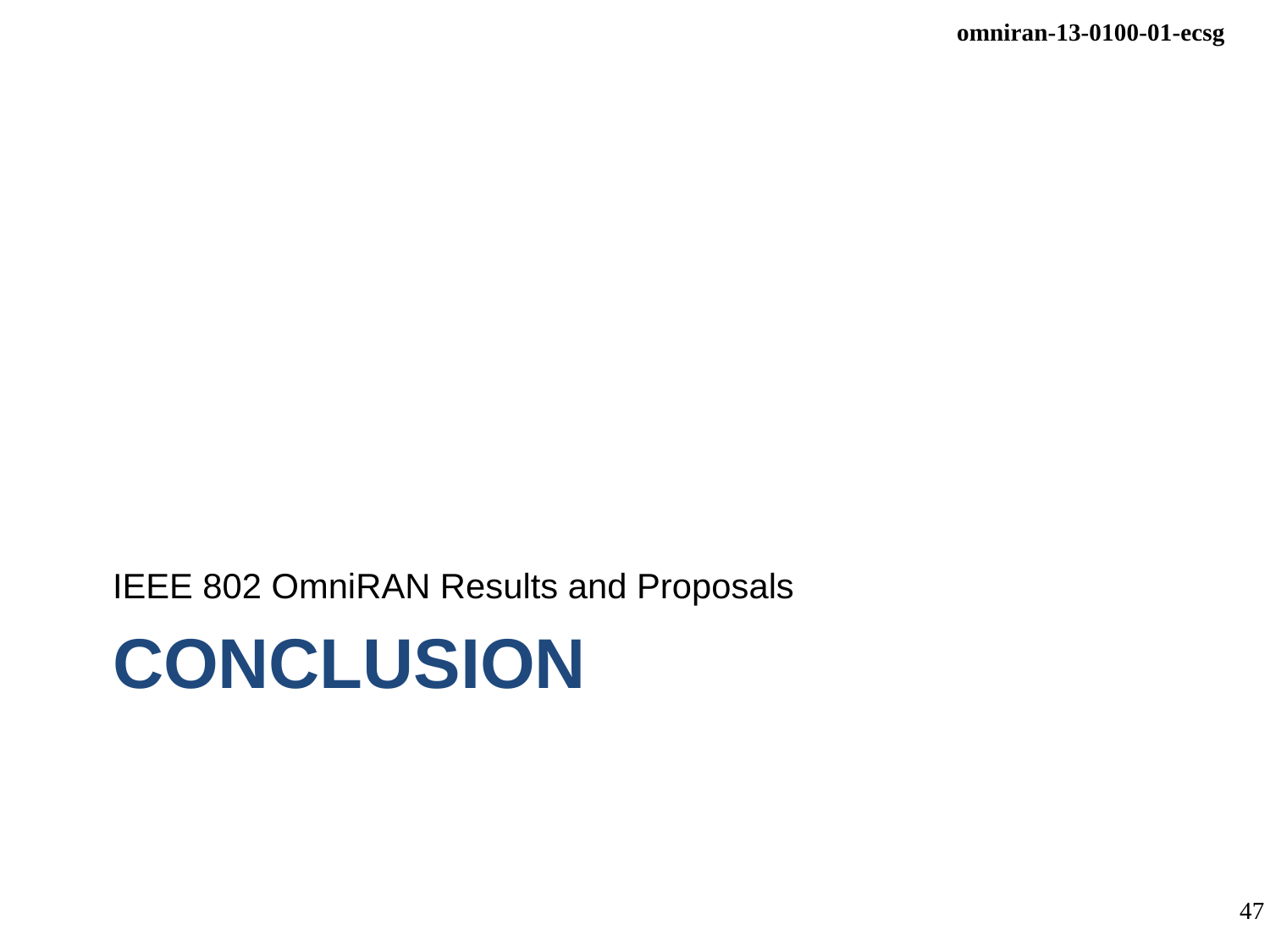

IEEE 802 OmniRAN Results and Proposals
# Conclusion